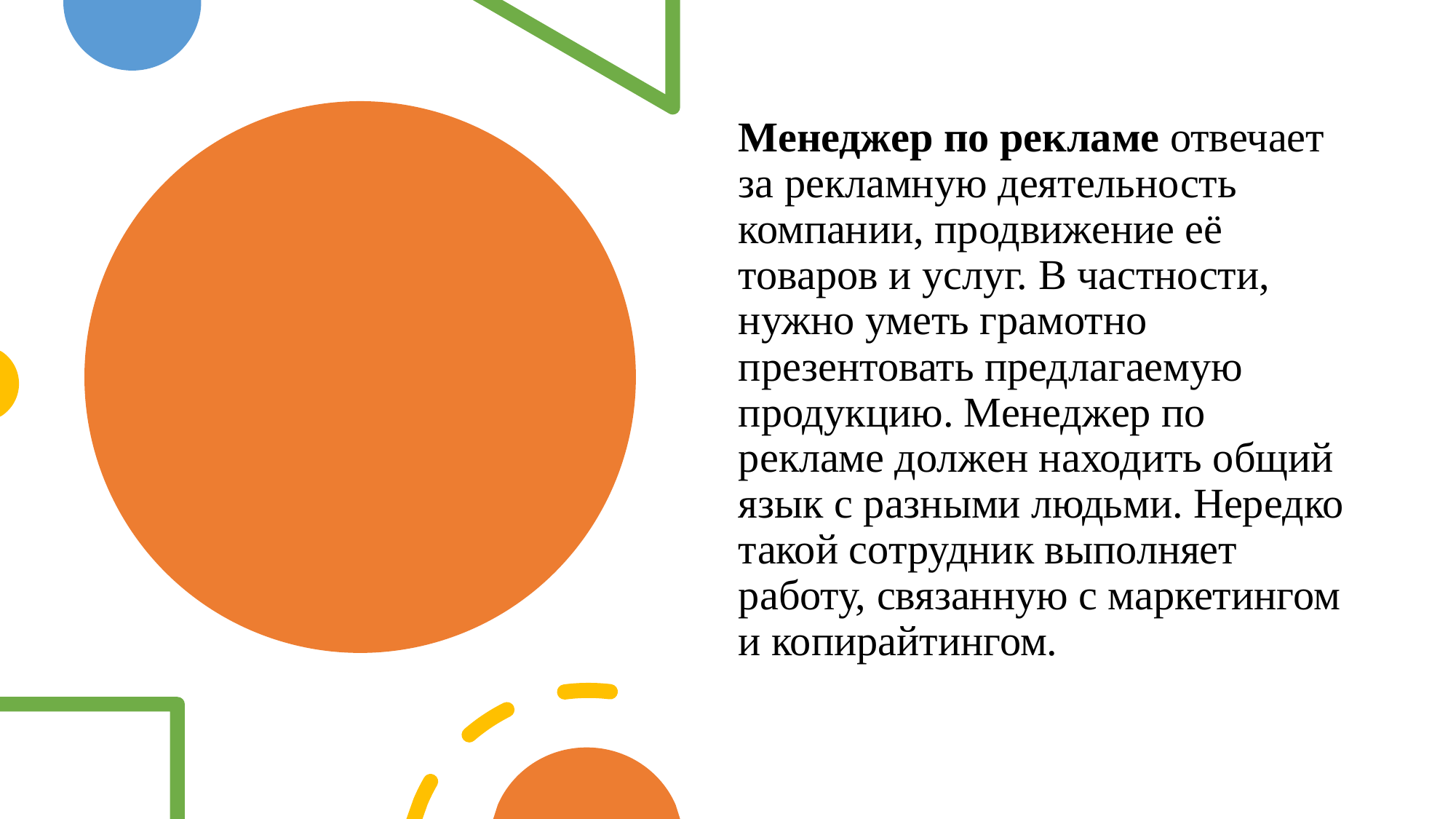

Менеджер по рекламе отвечает за рекламную деятельность компании, продвижение её товаров и услуг. В частности, нужно уметь грамотно презентовать предлагаемую продукцию. Менеджер по рекламе должен находить общий язык с разными людьми. Нередко такой сотрудник выполняет работу, связанную с маркетингом и копирайтингом.